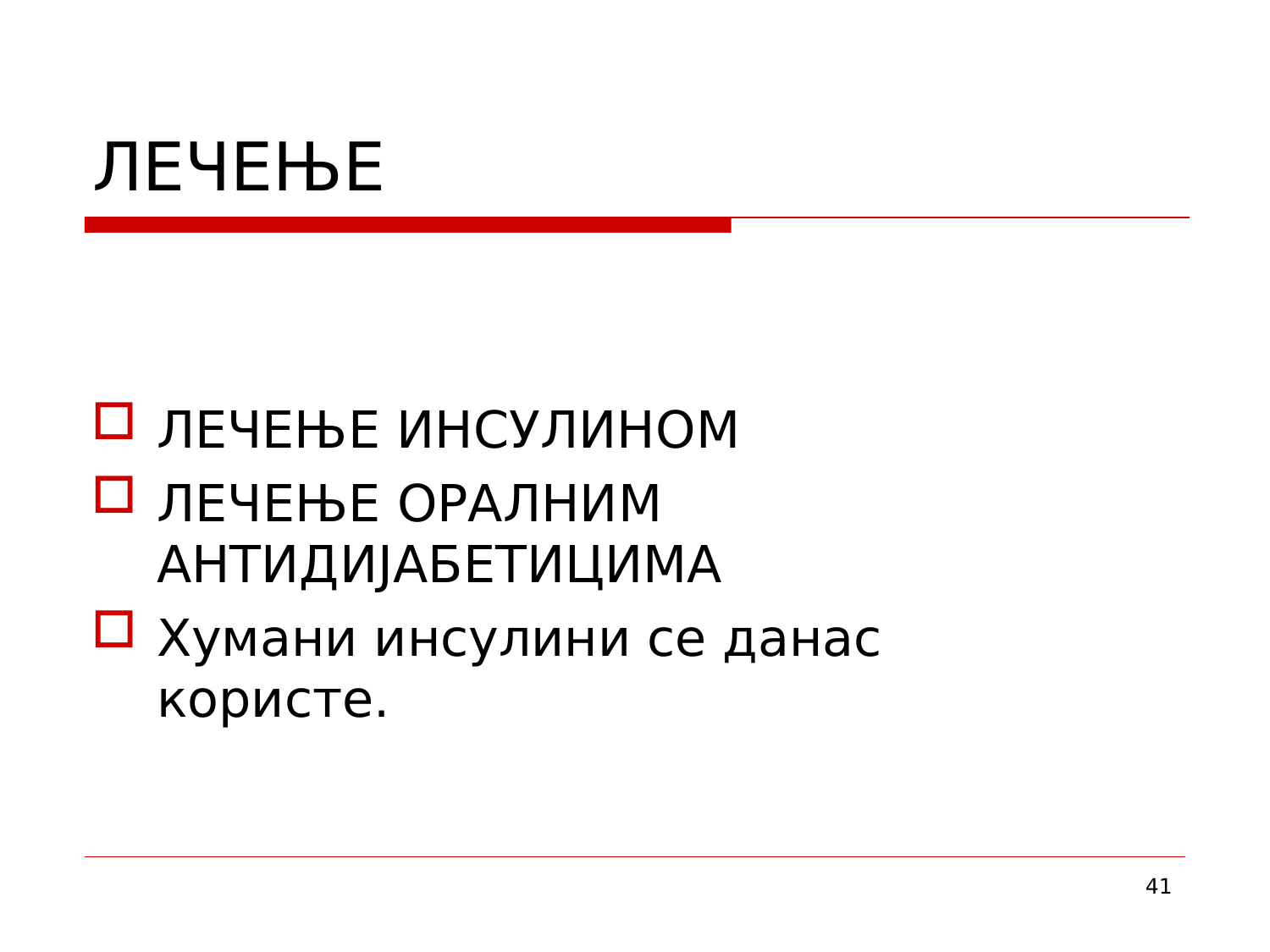

# ЛЕЧЕЊЕ
ЛЕЧЕЊЕ ИНСУЛИНОМ
ЛЕЧЕЊЕ ОРАЛНИМ
АНТИДИЈАБЕТИЦИМА
Хумани инсулини се данас користе.

41